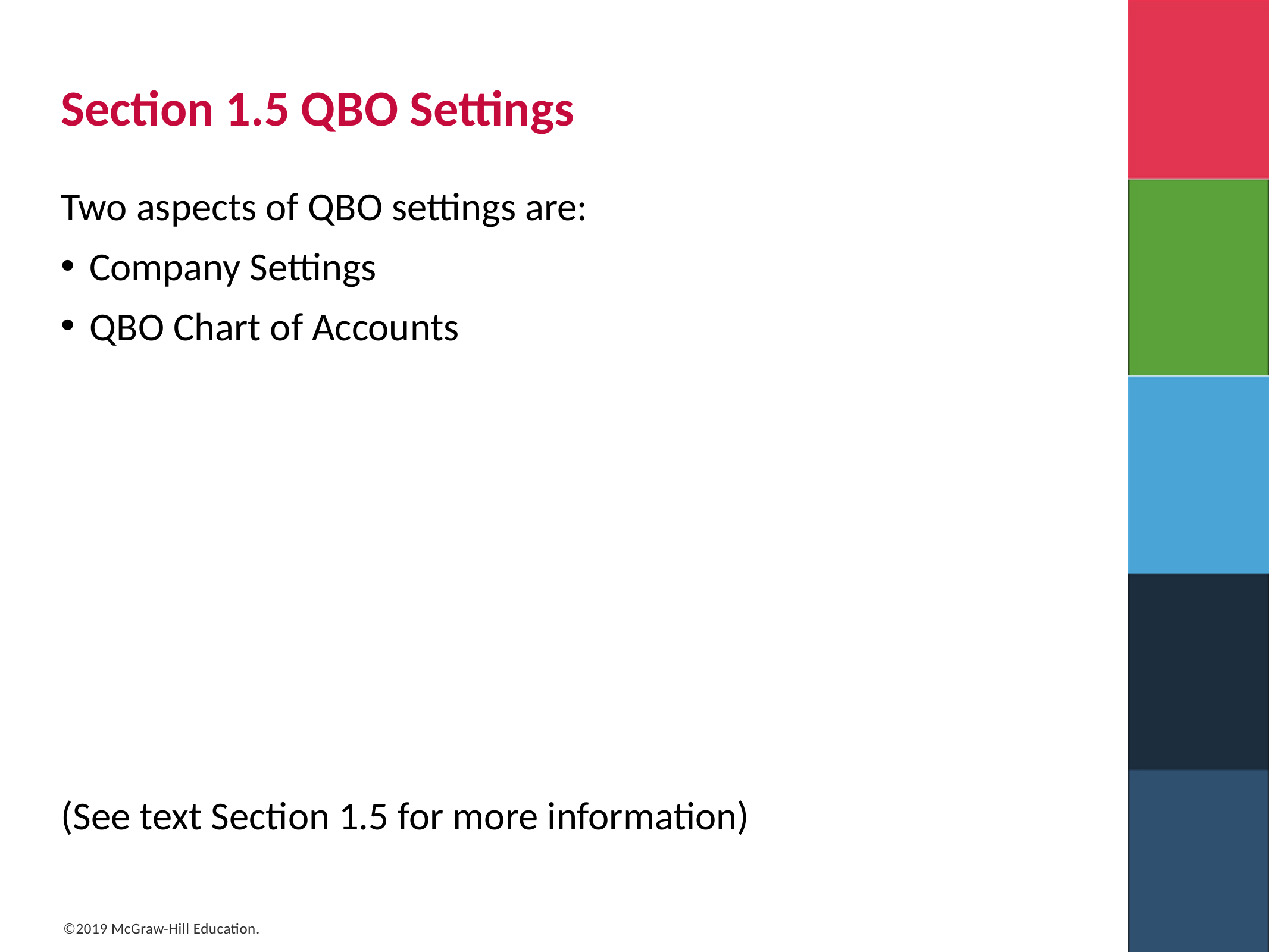

# Section 1.5 Q B O Settings
Two aspects of Q B O settings are:
Company Settings
Q B O Chart of Accounts
(See text Section 1.5 for more information)